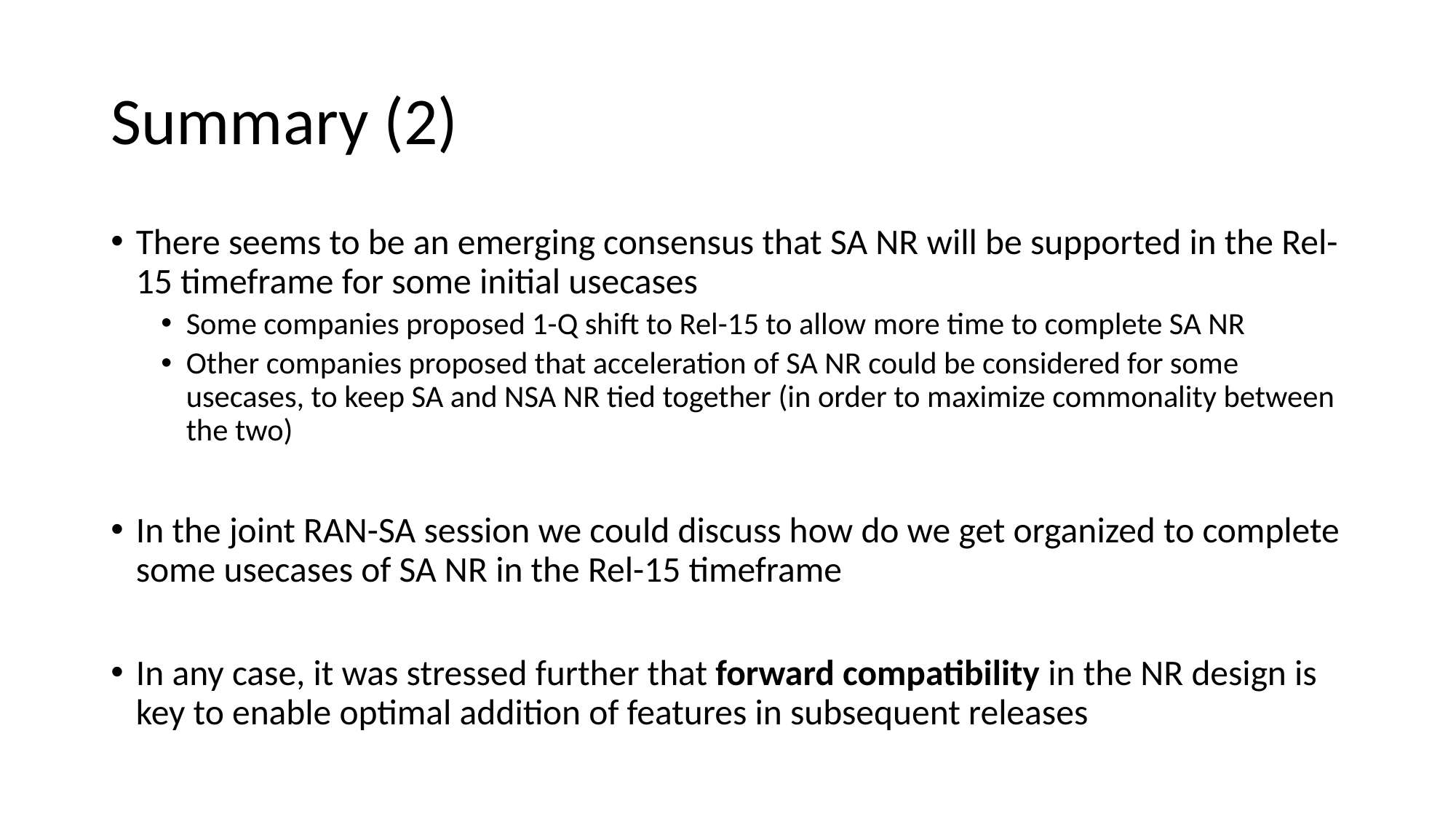

# Summary (2)
There seems to be an emerging consensus that SA NR will be supported in the Rel-15 timeframe for some initial usecases
Some companies proposed 1-Q shift to Rel-15 to allow more time to complete SA NR
Other companies proposed that acceleration of SA NR could be considered for some usecases, to keep SA and NSA NR tied together (in order to maximize commonality between the two)

In the joint RAN-SA session we could discuss how do we get organized to complete some usecases of SA NR in the Rel-15 timeframe

In any case, it was stressed further that forward compatibility in the NR design is key to enable optimal addition of features in subsequent releases